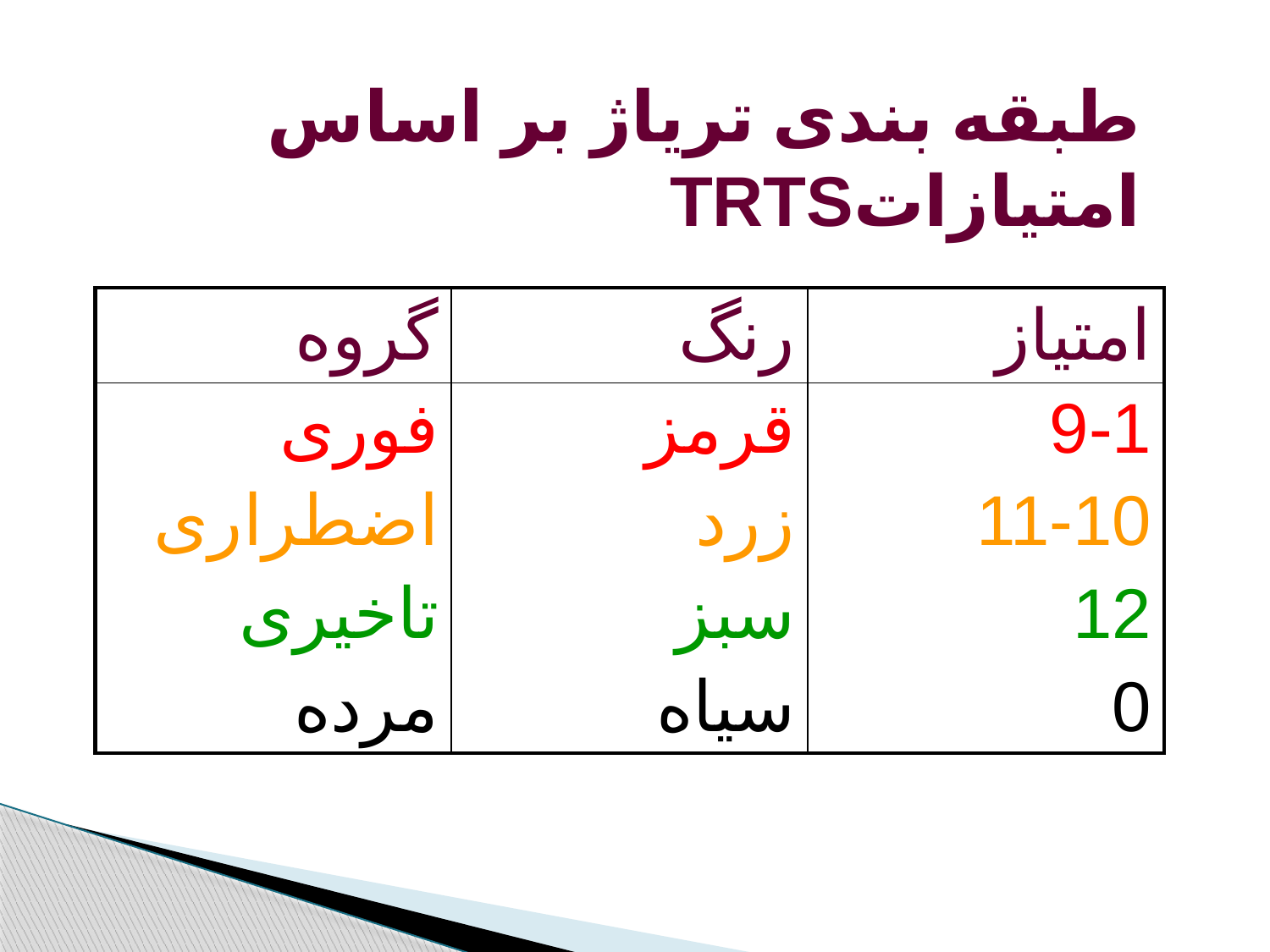

# طبقه بندی تریاژ بر اساس امتیازاتTRTS
| گروه | رنگ | امتیاز |
| --- | --- | --- |
| فوری اضطراری تاخیری مرده | قرمز زرد سبز سیاه | 9-1 11-10 12 0 |